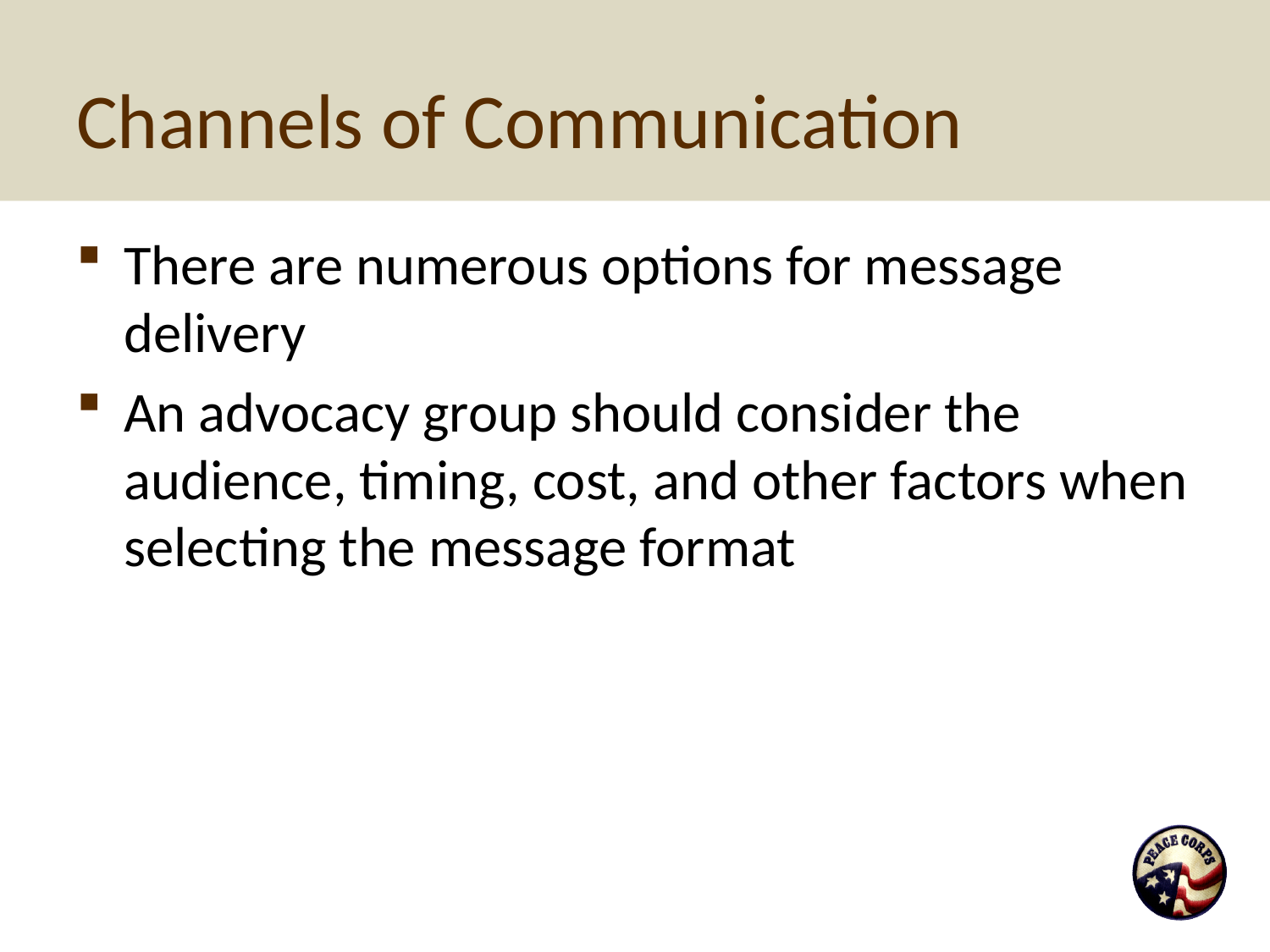

# Channels of Communication
There are numerous options for message delivery
An advocacy group should consider the audience, timing, cost, and other factors when selecting the message format